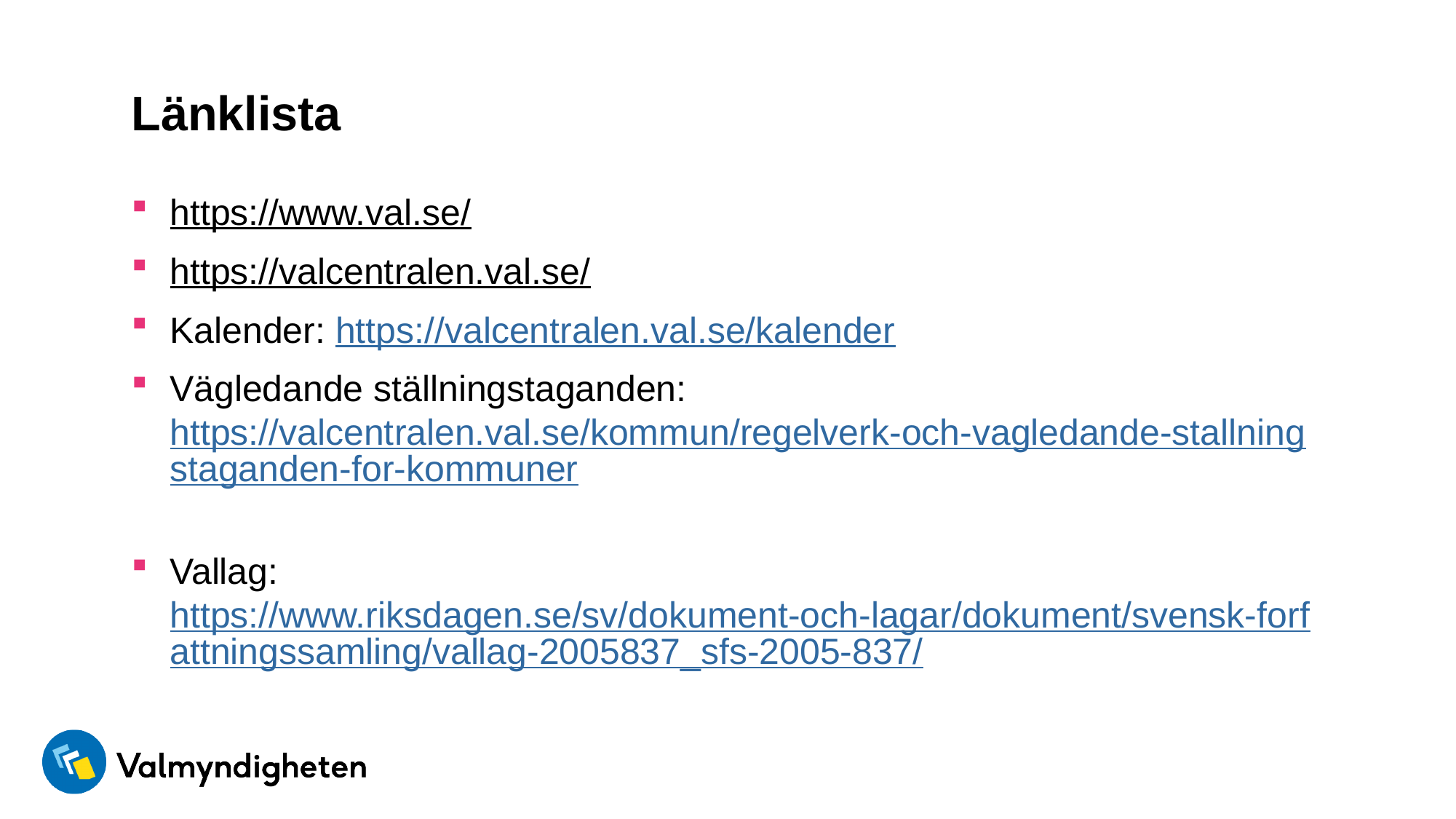

# Länklista
https://www.val.se/
https://valcentralen.val.se/
Kalender: https://valcentralen.val.se/kalender
Vägledande ställningstaganden:  https://valcentralen.val.se/kommun/regelverk-och-vagledande-stallningstaganden-for-kommuner
Vallag: https://www.riksdagen.se/sv/dokument-och-lagar/dokument/svensk-forfattningssamling/vallag-2005837_sfs-2005-837/